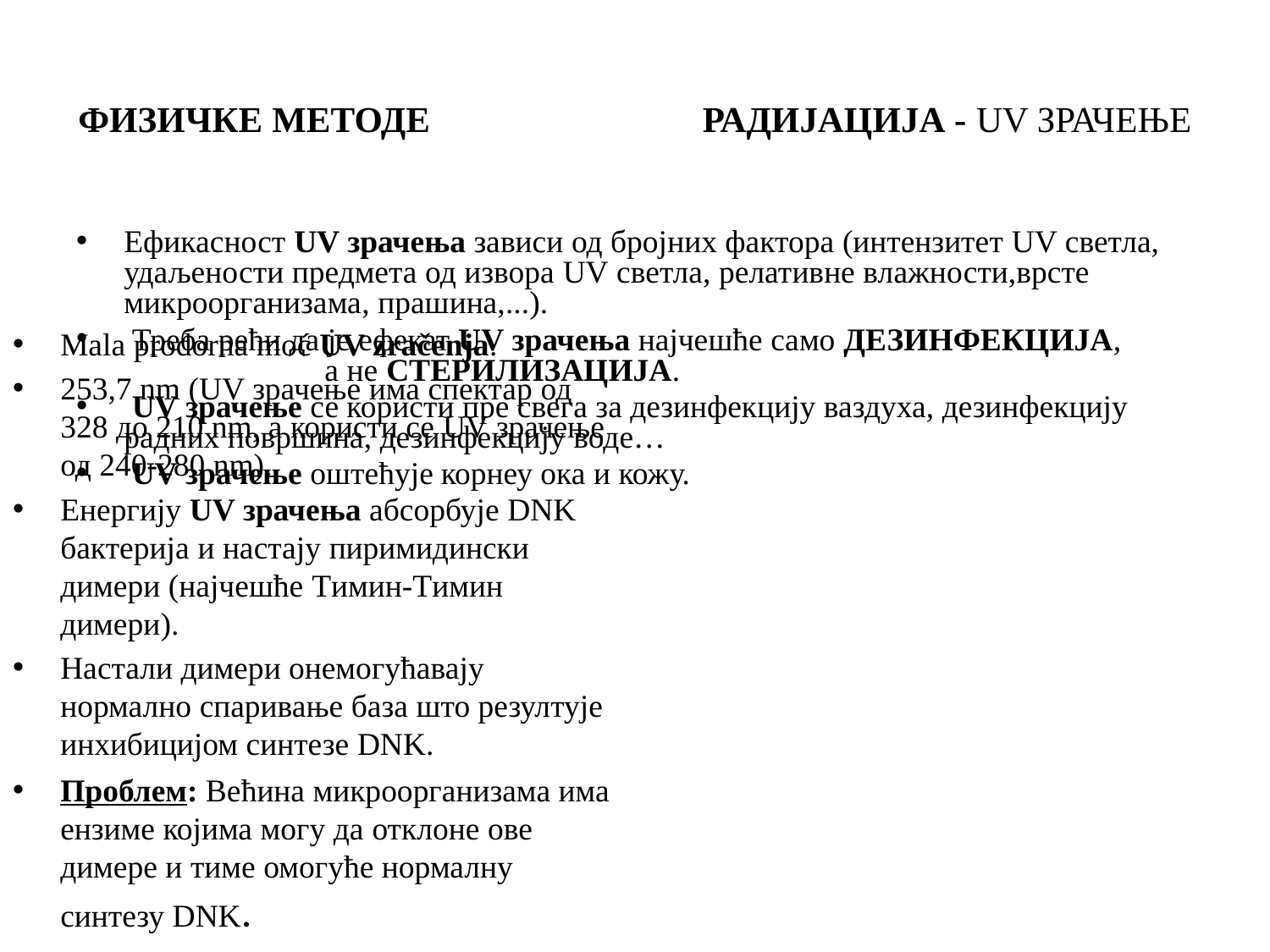

ФИЗИЧКЕ МЕТОДЕ                              РАДИЈАЦИЈА - UV ЗРАЧЕЊЕ
Ефикасност UV зрачења зависи од бројних фактора (интензитет UV светла, удаљености предмета од извора UV светла, релативне влажности,врсте микроорганизама, прашина,...).
 Треба рећи да је ефекат UV зрачења најчешће само ДЕЗИНФЕКЦИЈА,                                   а не СТЕРИЛИЗАЦИЈА.
 UV зрачење се користи пре свега за дезинфекцију ваздуха, дезинфекцију радних површина, дезинфекцију воде…
 UV зрачење оштећује корнеу ока и кожу.

Mala prodorna moć UV zračenja.
253,7 nm (UV зрачење има спектар од 328 до 210 nm, a користи се UV зрачење од 240-280 nm).
Енергију UV зрачења абсорбује DNK бактерија и настају пиримидински димери (најчешће Tимин-Tимин димери).
Настали димери онемогућавају нормално спаривање база што резултује инхибицијом синтезе DNK.
Проблем: Већина микроорганизама има ензиме којима могу да отклоне ове димере и тиме омогуће нормалну синтезу DNK.